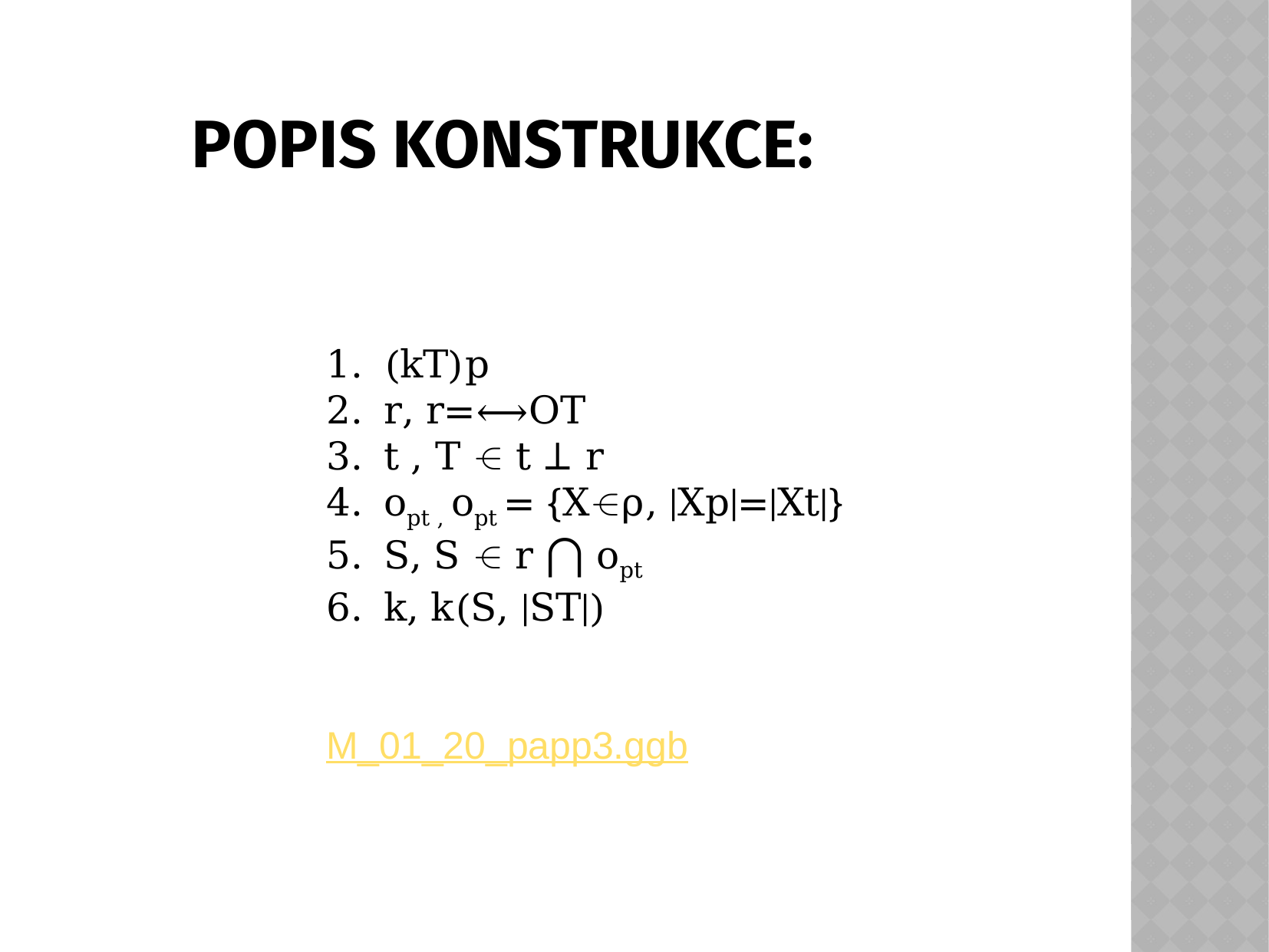

Popis konstrukce:
(kT)p
r, r=⟷OT
t , T ⋲ t ⊥ r
opt , opt = {X⋲ρ, |Xp|=|Xt|}
S, S ⋲ r ⋂ opt
k, k(S, |ST|)

M_01_20_papp3.ggb